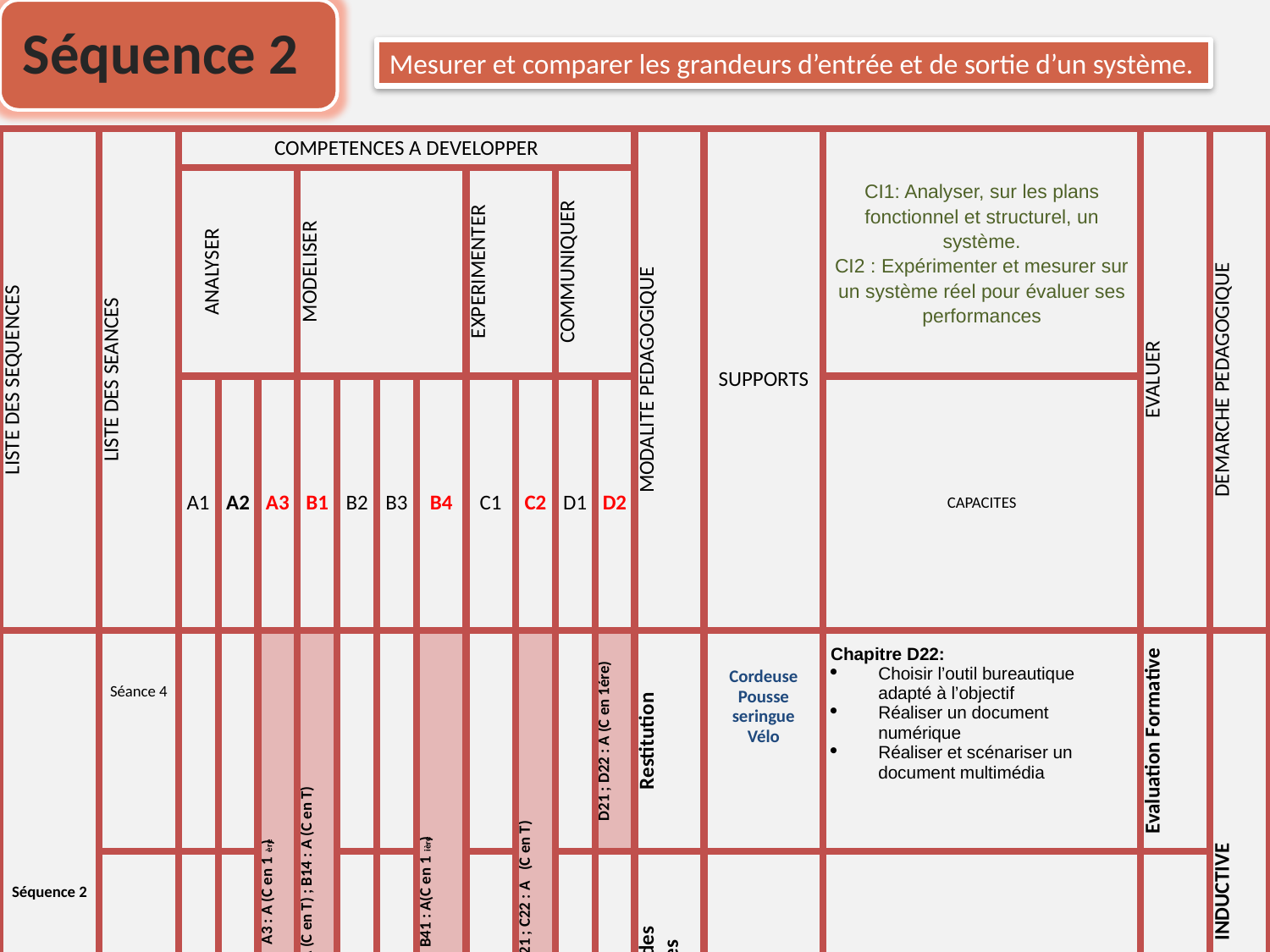

Séquence 2
Mesurer et comparer les grandeurs d’entrée et de sortie d’un système.
| LISTE DES SEQUENCES | LISTE DES SEANCES | COMPETENCES A DEVELOPPER |  |  |  |  |  |  |  |  |  |  | MODALITE PEDAGOGIQUE | SUPPORTS | CI1: Analyser, sur les plans fonctionnel et structurel, un système. CI2 : Expérimenter et mesurer sur un système réel pour évaluer ses performances | EVALUER | DEMARCHE PEDAGOGIQUE |
| --- | --- | --- | --- | --- | --- | --- | --- | --- | --- | --- | --- | --- | --- | --- | --- | --- | --- |
|  |  | ANALYSER |  |  | MODELISER |  |  |  | EXPERIMENTER |  | COMMUNIQUER |  |  |  |  |  |  |
|  |  | A1 | A2 | A3 | B1 | B2 | B3 | B4 | C1 | C2 | D1 | D2 |  |  | CAPACITES |  |  |
| Séquence 2 | Séance 4 |  |  | A3 : A (C en 1ère) | B12 : A (C en T) ; B14 : A (C en T) |  |  | B41 : A(C en 1ière) |  | C21 ; C22 : A (C en T) |  | D21 ; D22 : A (C en 1ére) | Restitution | Cordeuse Pousse seringue Vélo | Chapitre D22: Choisir l’outil bureautique adapté à l’objectif Réaliser un document numérique Réaliser et scénariser un document multimédia | Evaluation Formative | INDUCTIVE |
|  | Séance 5 |  |  |  |  |  |  |  |  |  |  |  | Structuration des connaissances |  |  |  |  |